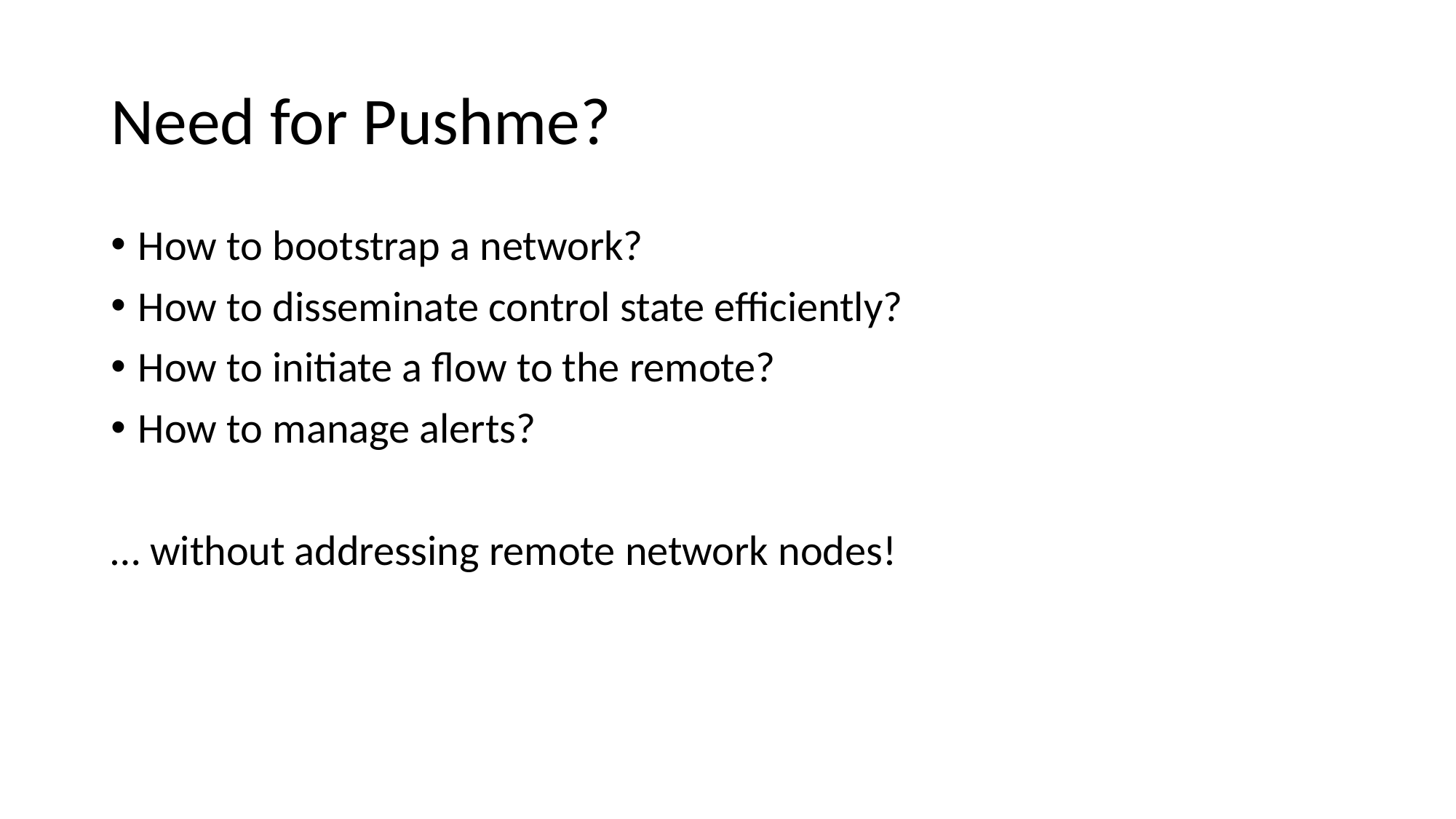

# Need for Pushme?
How to bootstrap a network?
How to disseminate control state efficiently?
How to initiate a flow to the remote?
How to manage alerts?

… without addressing remote network nodes!